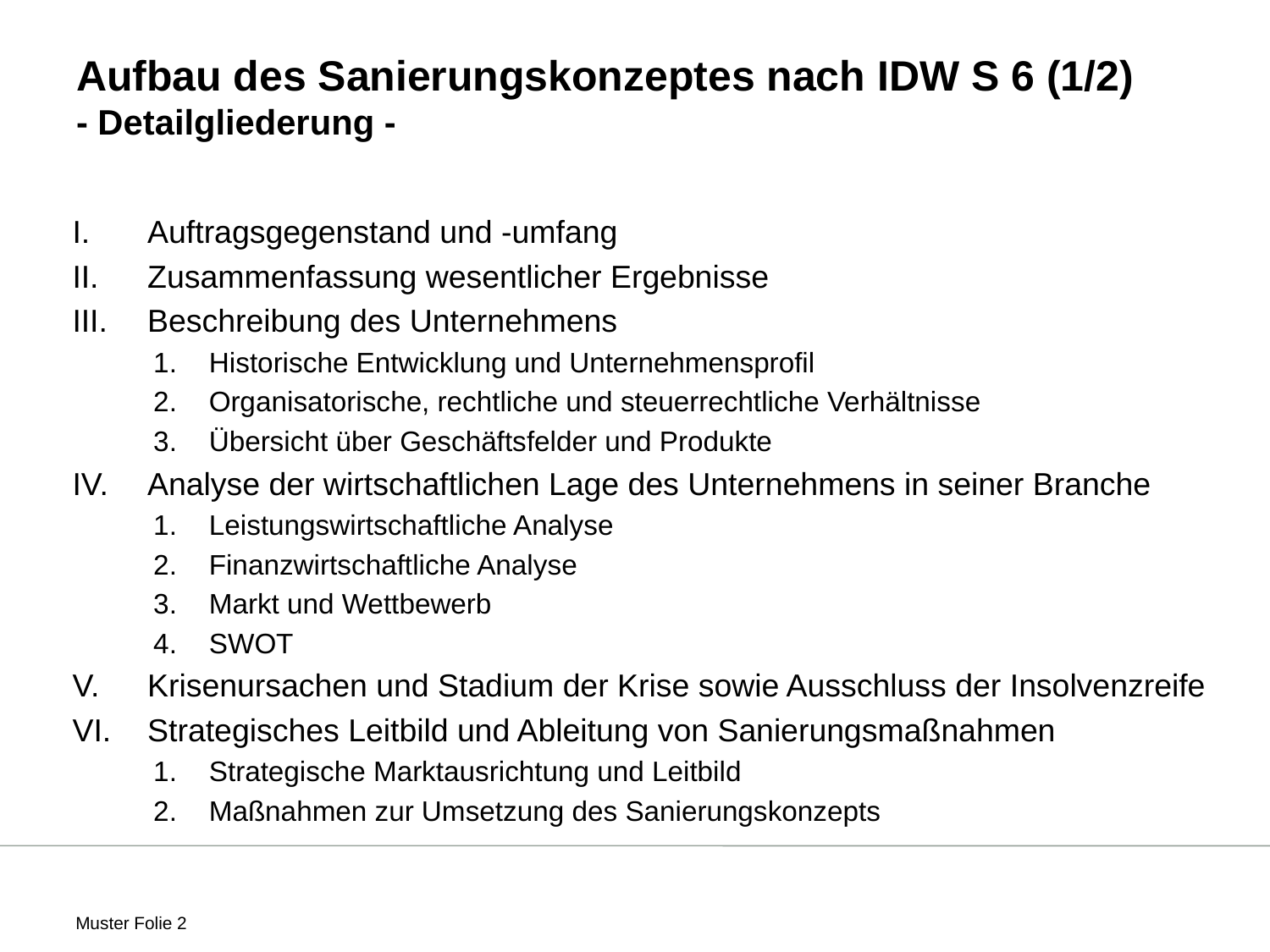

# Aufbau des Sanierungskonzeptes nach IDW S 6 (1/2) - Detailgliederung -
Auftragsgegenstand und -umfang
Zusammenfassung wesentlicher Ergebnisse
Beschreibung des Unternehmens
Historische Entwicklung und Unternehmensprofil
Organisatorische, rechtliche und steuerrechtliche Verhältnisse
Übersicht über Geschäftsfelder und Produkte
Analyse der wirtschaftlichen Lage des Unternehmens in seiner Branche
Leistungswirtschaftliche Analyse
Finanzwirtschaftliche Analyse
Markt und Wettbewerb
SWOT
Krisenursachen und Stadium der Krise sowie Ausschluss der Insolvenzreife
Strategisches Leitbild und Ableitung von Sanierungsmaßnahmen
Strategische Marktausrichtung und Leitbild
Maßnahmen zur Umsetzung des Sanierungskonzepts
 Muster Folie 2